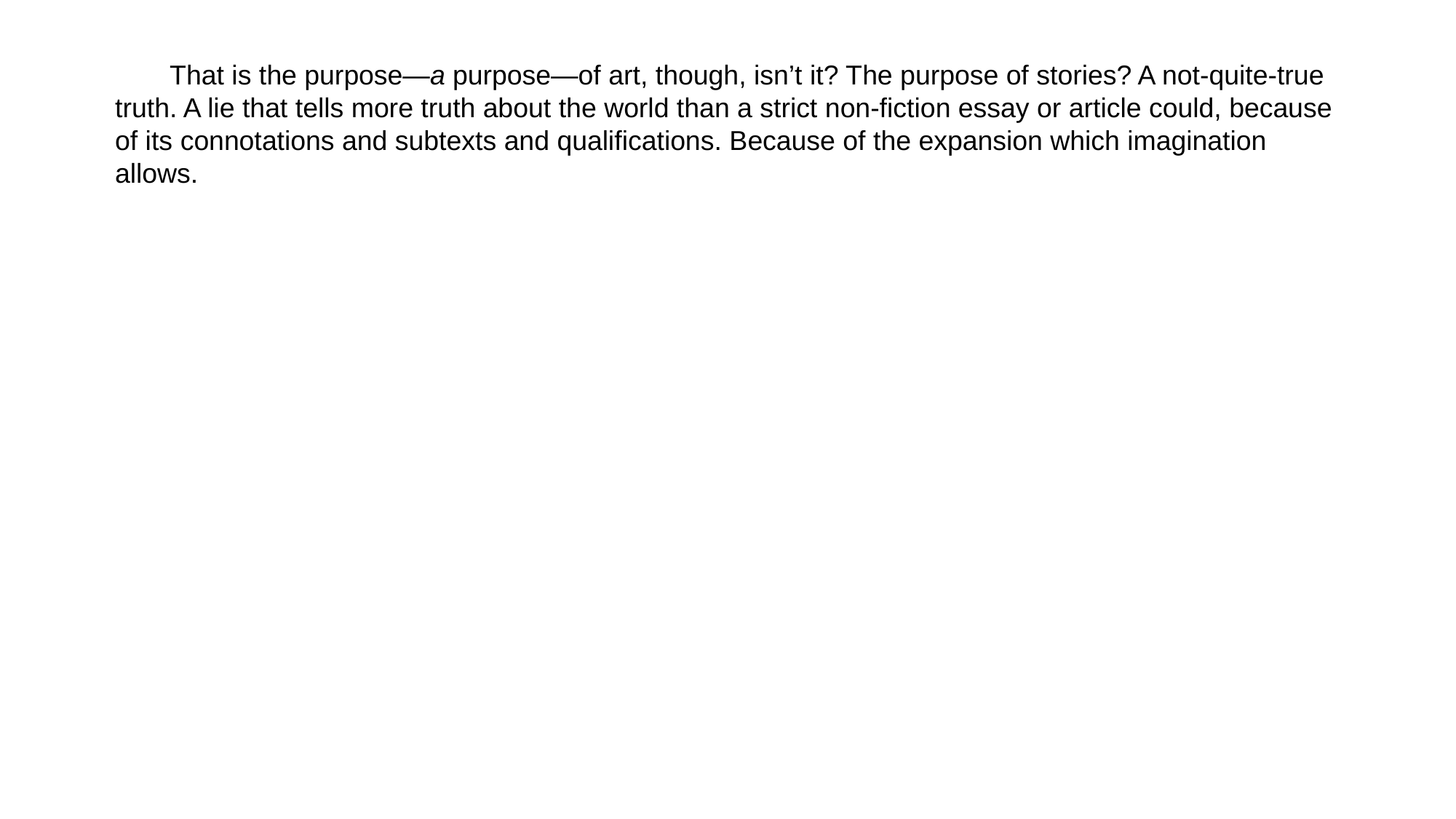

That is the purpose—a purpose—of art, though, isn’t it? The purpose of stories? A not-quite-true truth. A lie that tells more truth about the world than a strict non-fiction essay or article could, because of its connotations and subtexts and qualifications. Because of the expansion which imagination allows.